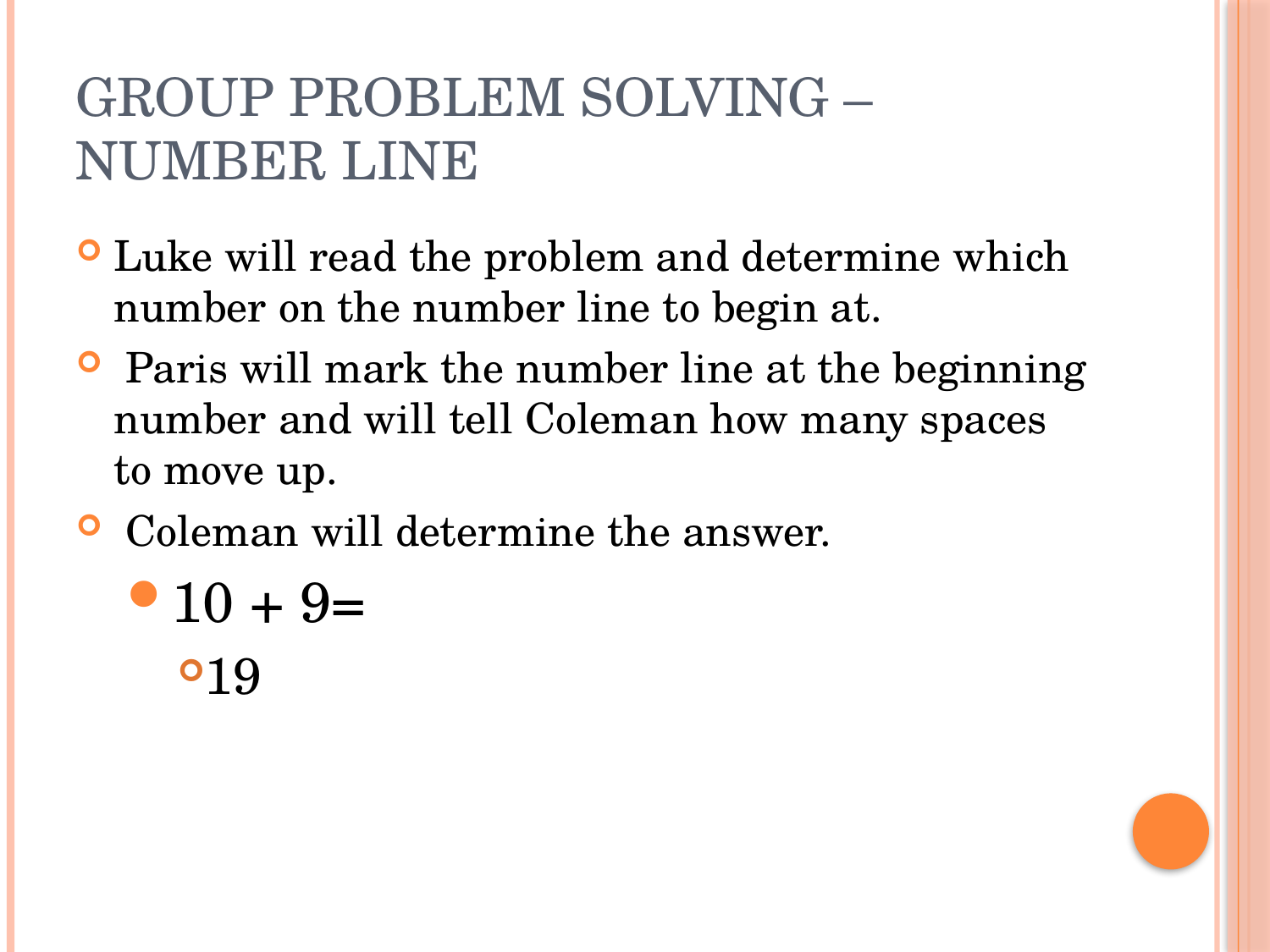

# Group Problem Solving – Number line
Luke will read the problem and determine which number on the number line to begin at.
 Paris will mark the number line at the beginning number and will tell Coleman how many spaces to move up.
 Coleman will determine the answer.
10 + 9=
19